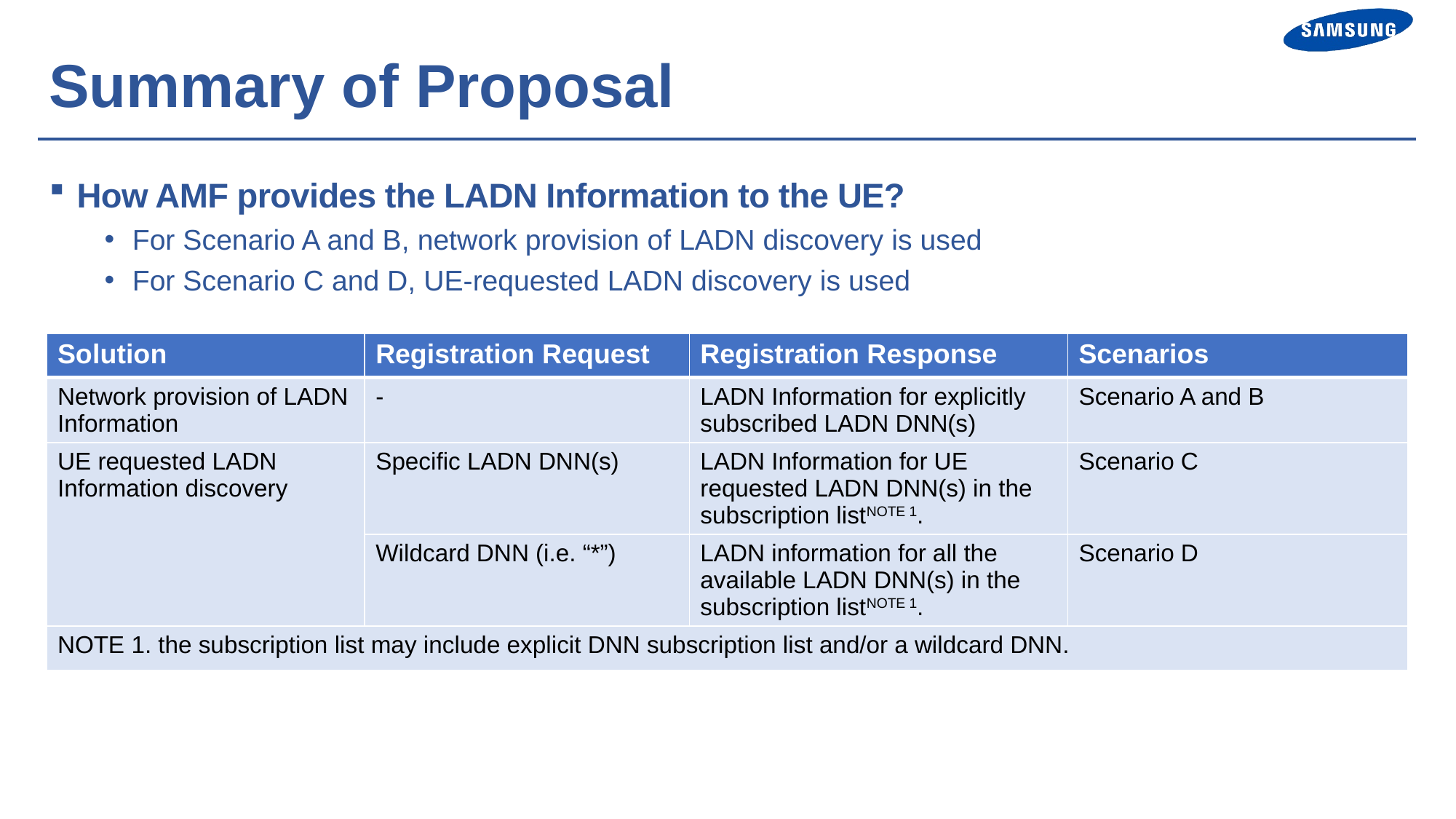

# Summary of Proposal
How AMF provides the LADN Information to the UE?
For Scenario A and B, network provision of LADN discovery is used
For Scenario C and D, UE-requested LADN discovery is used
| Solution | Registration Request | Registration Response | Scenarios |
| --- | --- | --- | --- |
| Network provision of LADN Information | - | LADN Information for explicitly subscribed LADN DNN(s) | Scenario A and B |
| UE requested LADN Information discovery | Specific LADN DNN(s) | LADN Information for UE requested LADN DNN(s) in the subscription listNOTE 1. | Scenario C |
|  | Wildcard DNN (i.e. “\*”) | LADN information for all the available LADN DNN(s) in the subscription listNOTE 1. | Scenario D |
| NOTE 1. the subscription list may include explicit DNN subscription list and/or a wildcard DNN. |  |  |  |